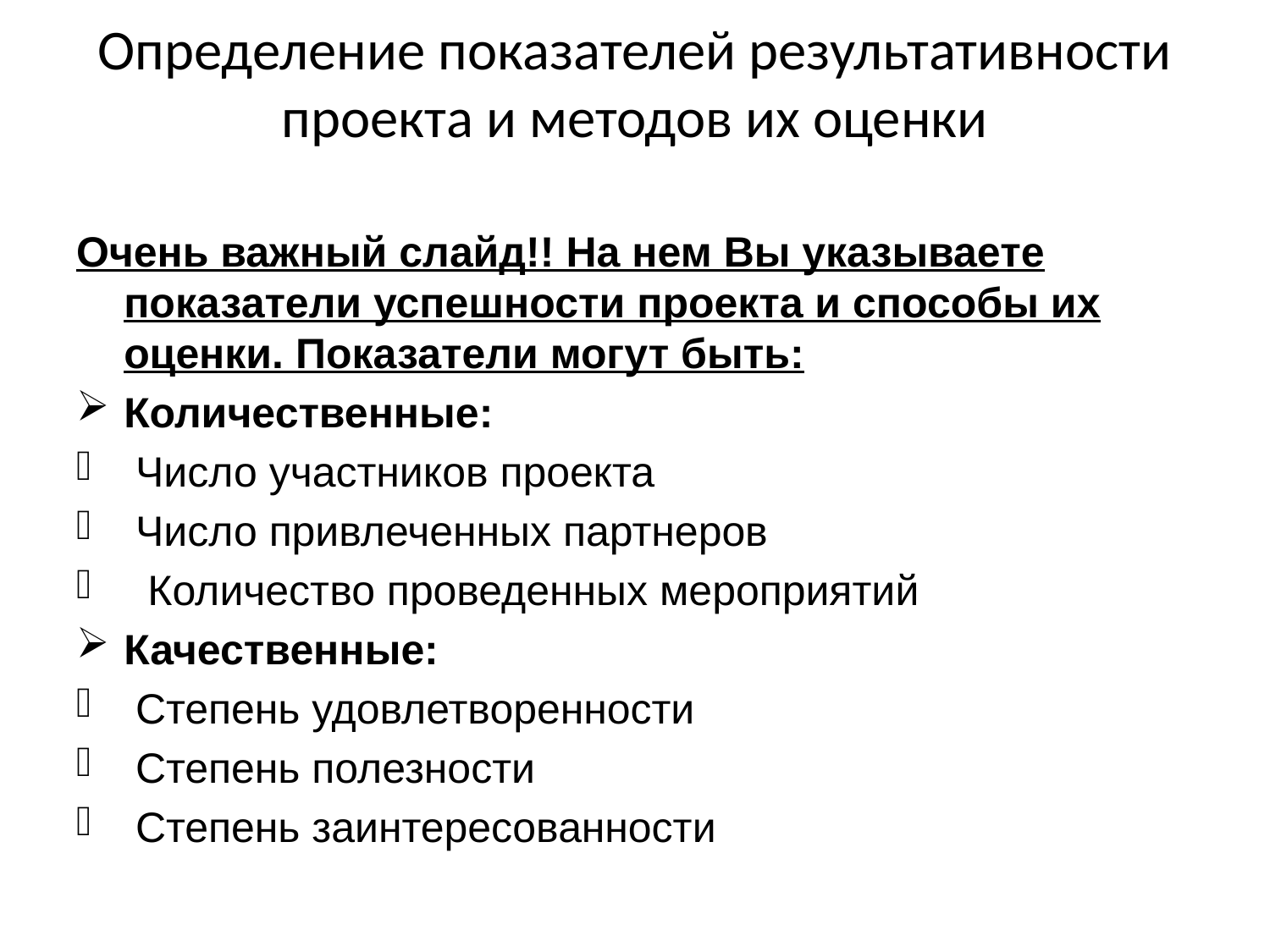

# Определение показателей результативности проекта и методов их оценки
Очень важный слайд!! На нем Вы указываете показатели успешности проекта и способы их оценки. Показатели могут быть:
Количественные:
 Число участников проекта
 Число привлеченных партнеров
  Количество проведенных мероприятий
Качественные:
 Степень удовлетворенности
 Степень полезности
 Степень заинтересованности